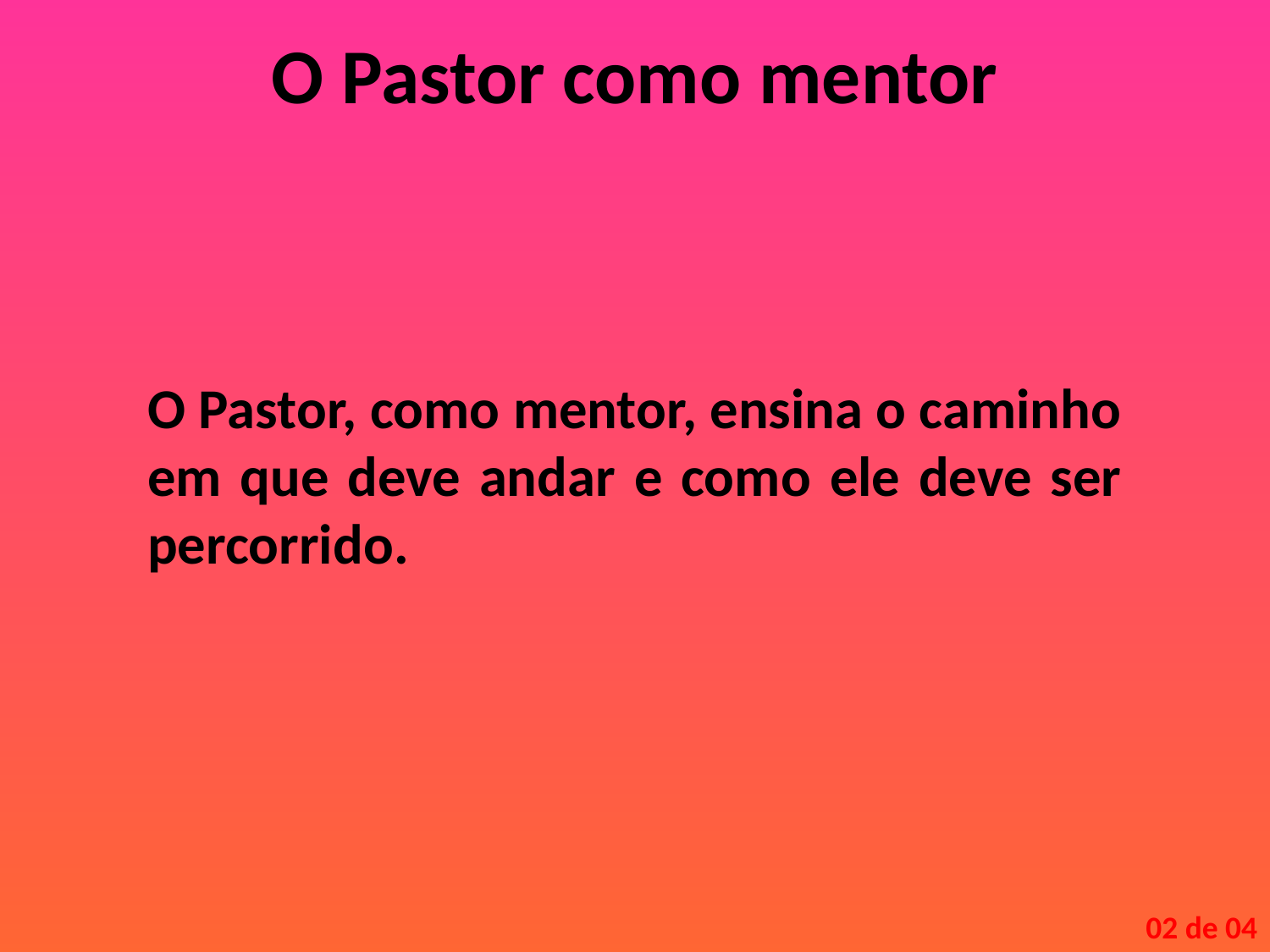

# O Pastor como mentor
O Pastor, como mentor, ensina o caminho em que deve andar e como ele deve ser percorrido.
02 de 04